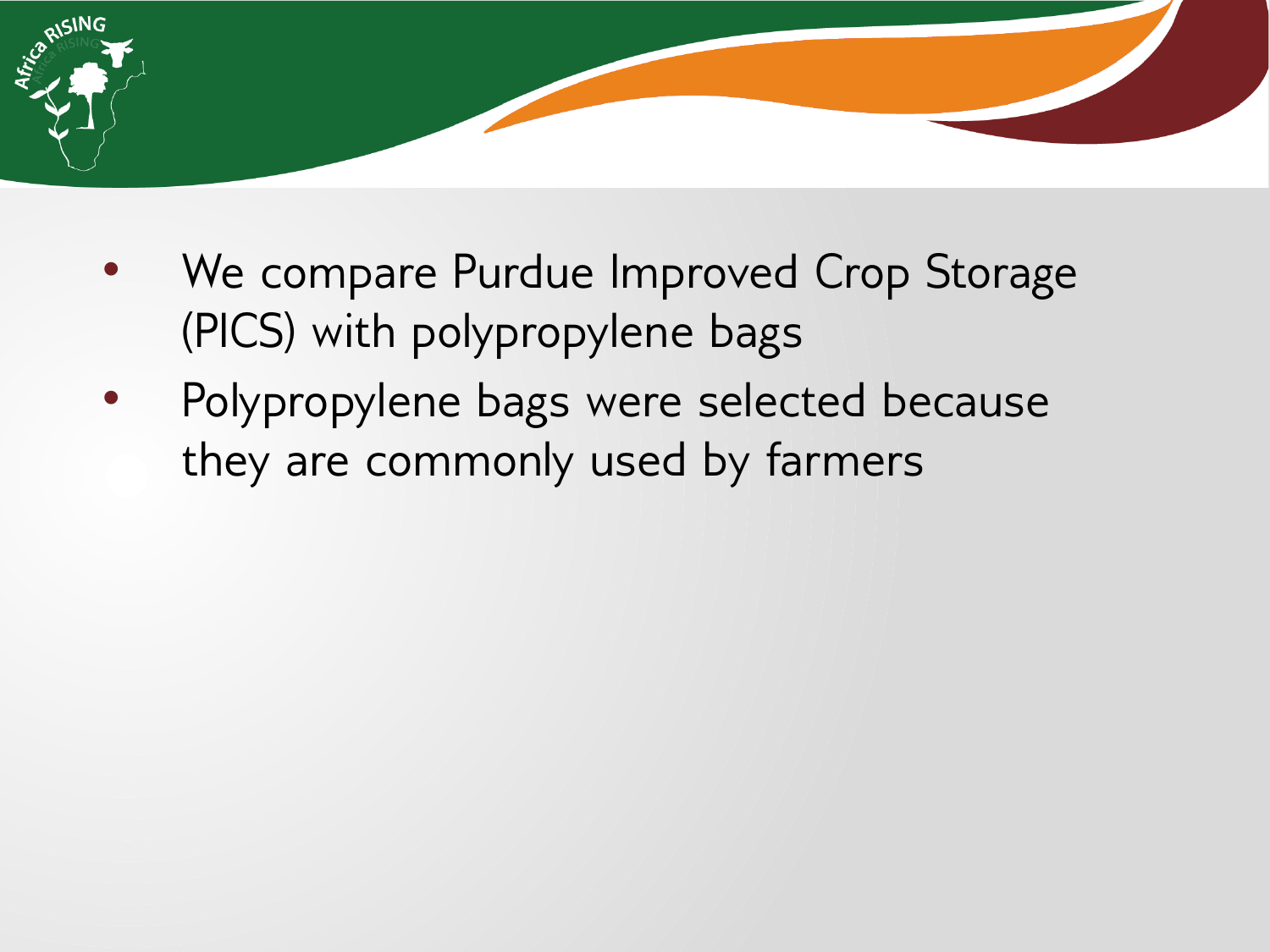

We compare Purdue Improved Crop Storage (PICS) with polypropylene bags
Polypropylene bags were selected because they are commonly used by farmers